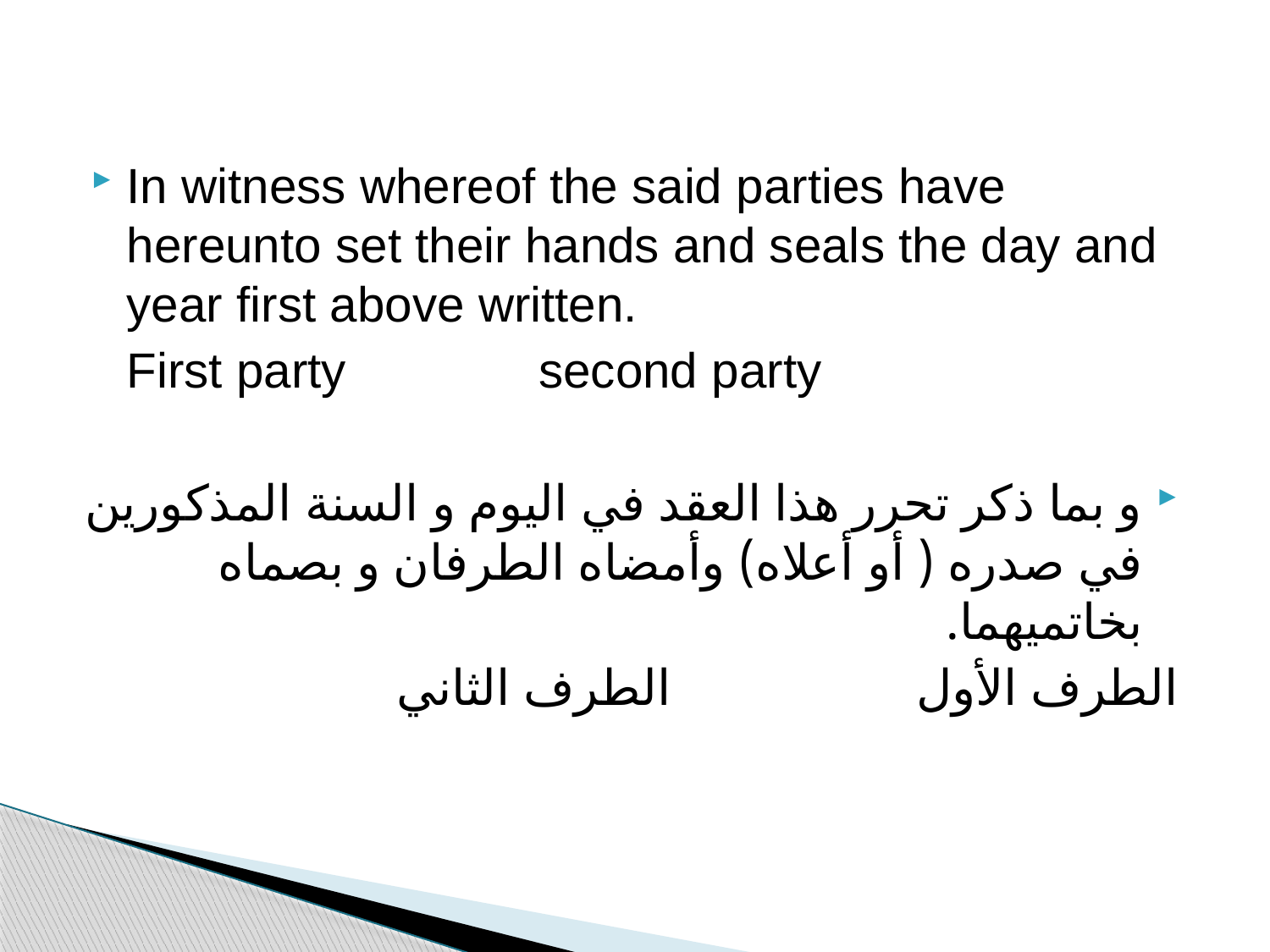

In witness whereof the said parties have hereunto set their hands and seals the day and year first above written.
	First party              second party

و بما ذكر تحرر هذا العقد في اليوم و السنة المذكورين في صدره ( أو أعلاه) وأمضاه الطرفان و بصماه بخاتميهما.
الطرف الأول                   الطرف الثاني